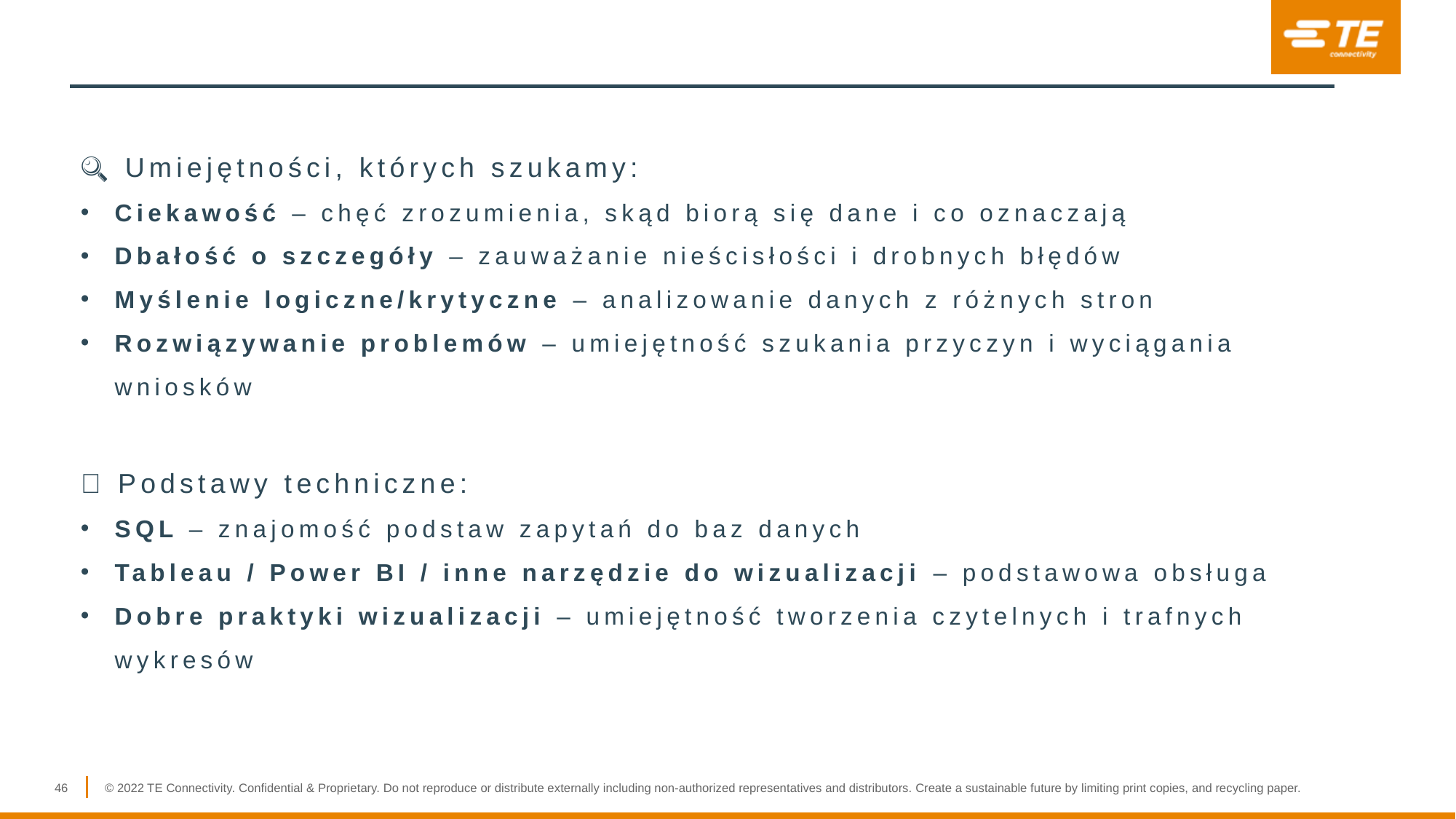

🔍 Umiejętności, których szukamy:
Ciekawość – chęć zrozumienia, skąd biorą się dane i co oznaczają
Dbałość o szczegóły – zauważanie nieścisłości i drobnych błędów
Myślenie logiczne/krytyczne – analizowanie danych z różnych stron
Rozwiązywanie problemów – umiejętność szukania przyczyn i wyciągania wniosków

🧰 Podstawy techniczne:
SQL – znajomość podstaw zapytań do baz danych
Tableau / Power BI / inne narzędzie do wizualizacji – podstawowa obsługa
Dobre praktyki wizualizacji – umiejętność tworzenia czytelnych i trafnych wykresów
46